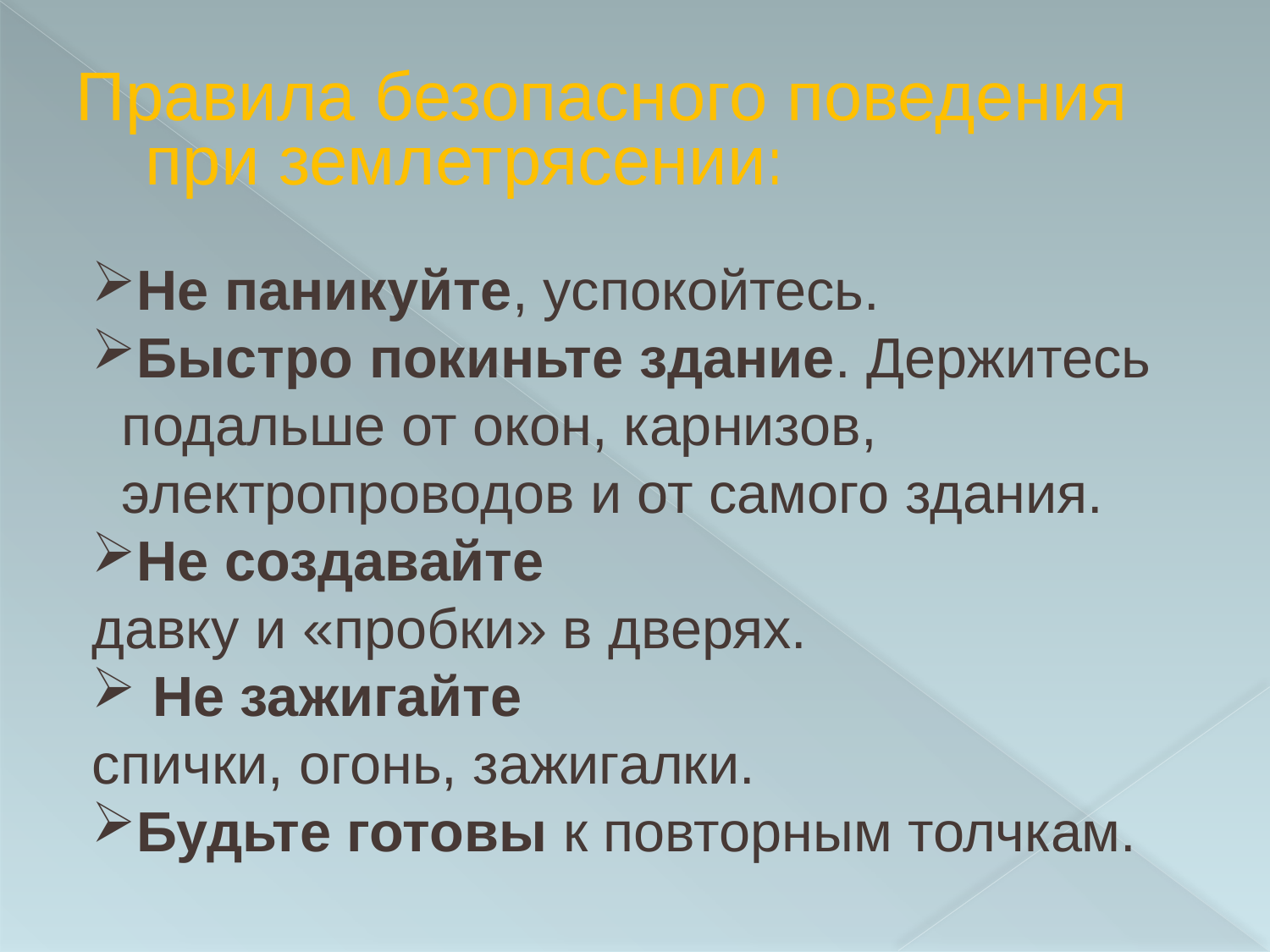

# Правила безопасного поведения при землетрясении:
Не паникуйте, успокойтесь.
Быстро покиньте здание. Держитесь подальше от окон, карнизов, электропроводов и от самого здания.
Не создавайте
давку и «пробки» в дверях.
 Не зажигайте
спички, огонь, зажигалки.
Будьте готовы к повторным толчкам.